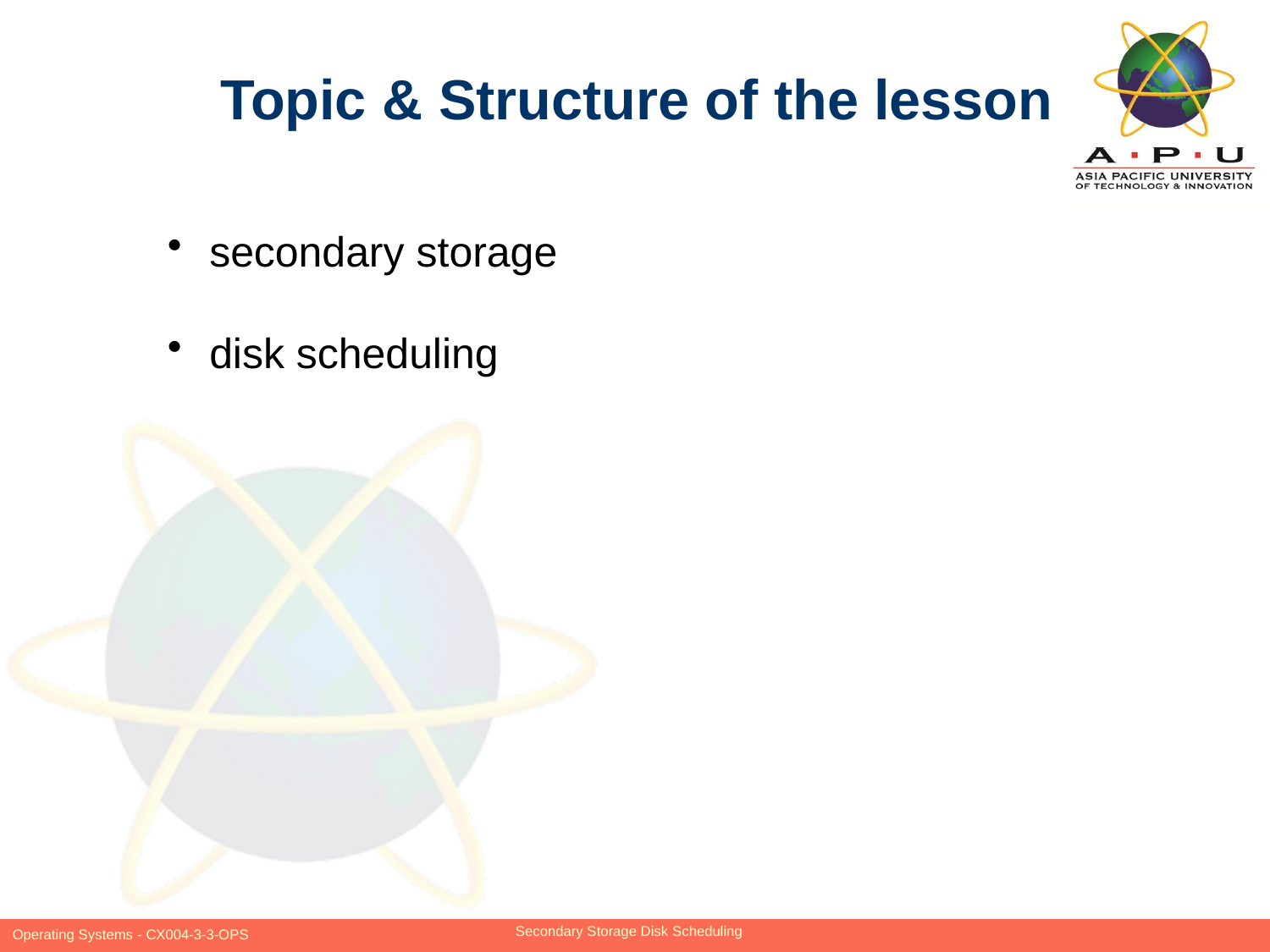

Topic & Structure of the lesson
 secondary storage

 disk scheduling

Slide 16 of 21